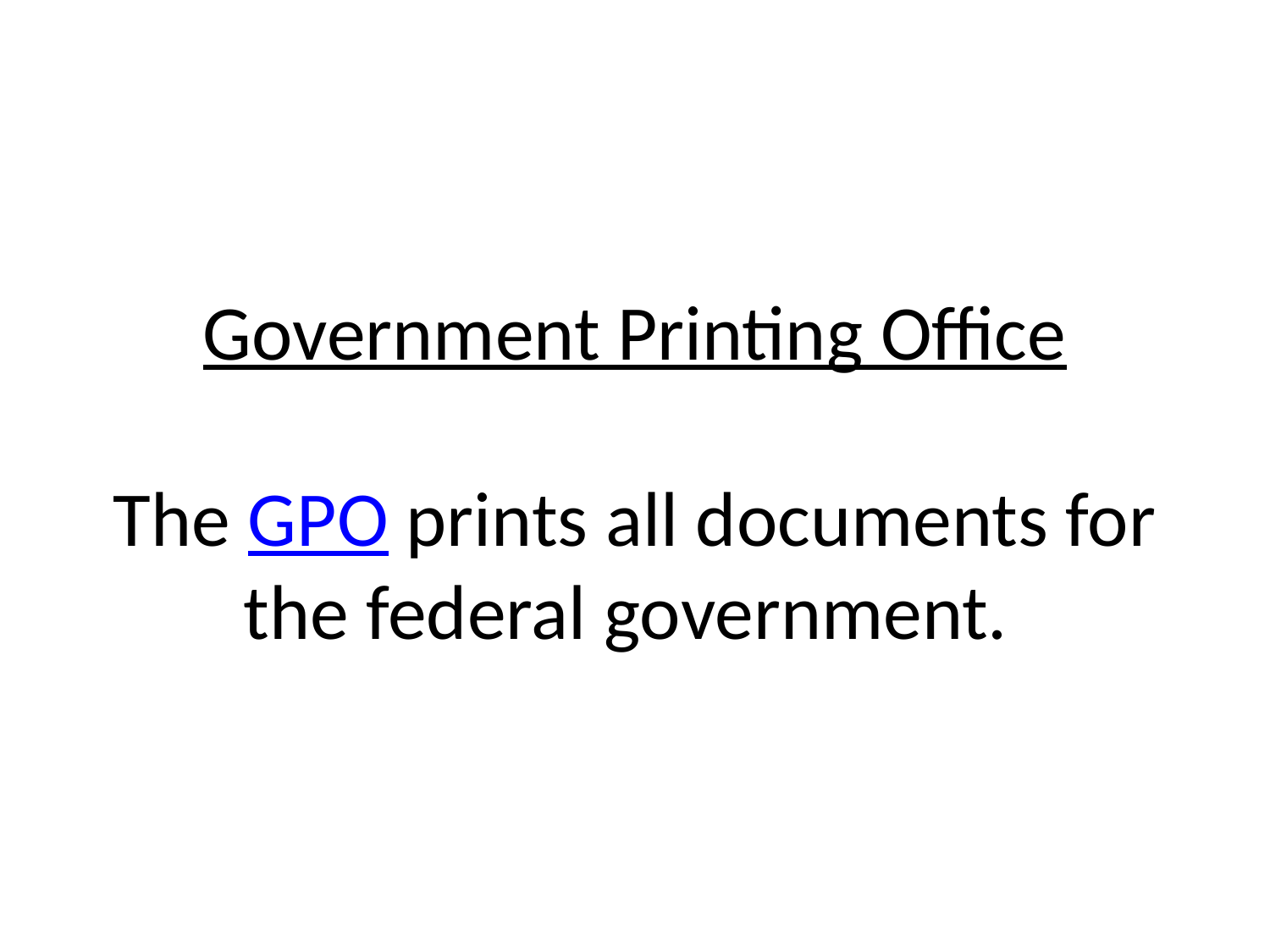

# Government Printing Office The GPO prints all documents for the federal government.